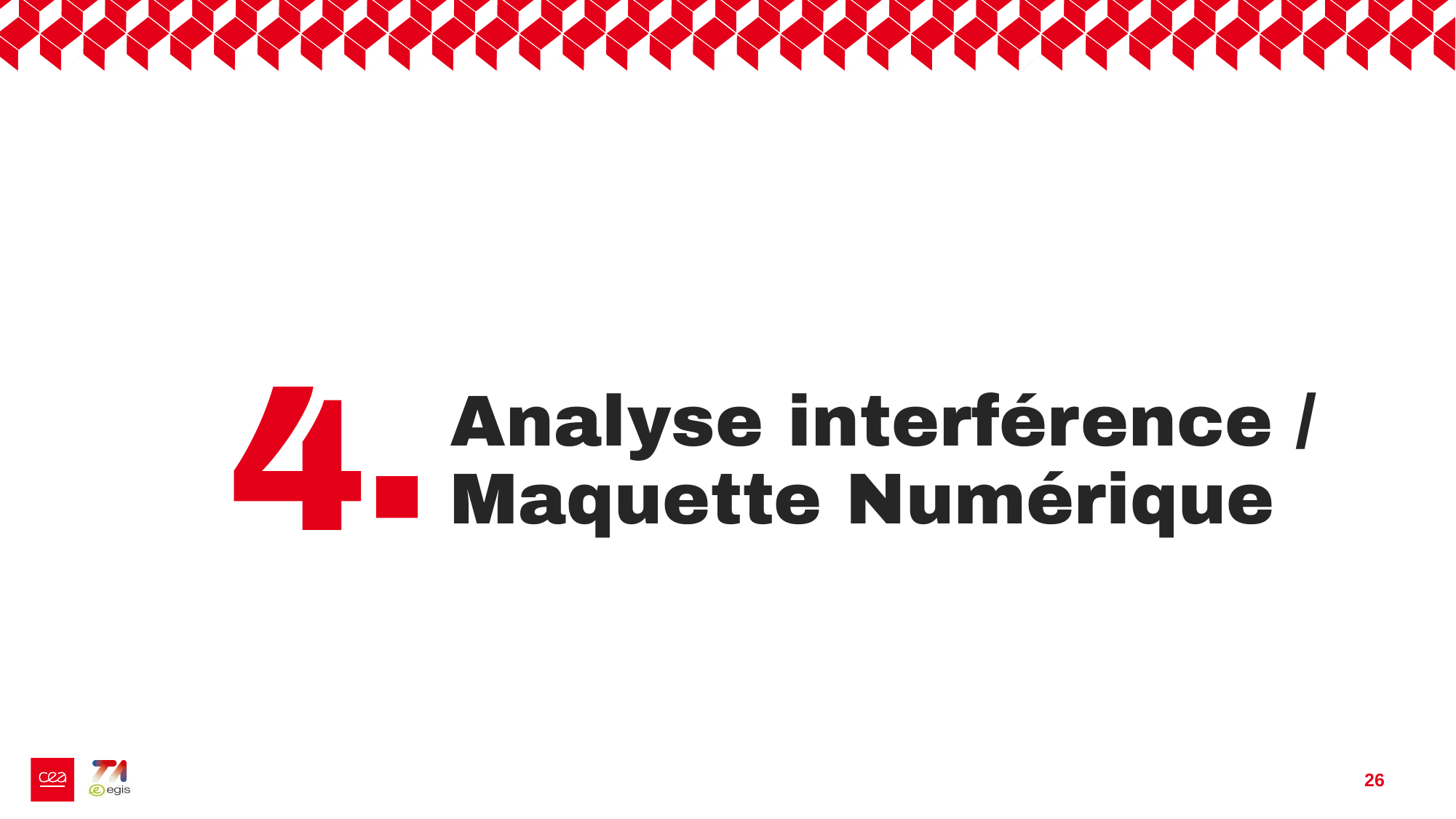

4
# Analyse interférence / Maquette Numérique
26